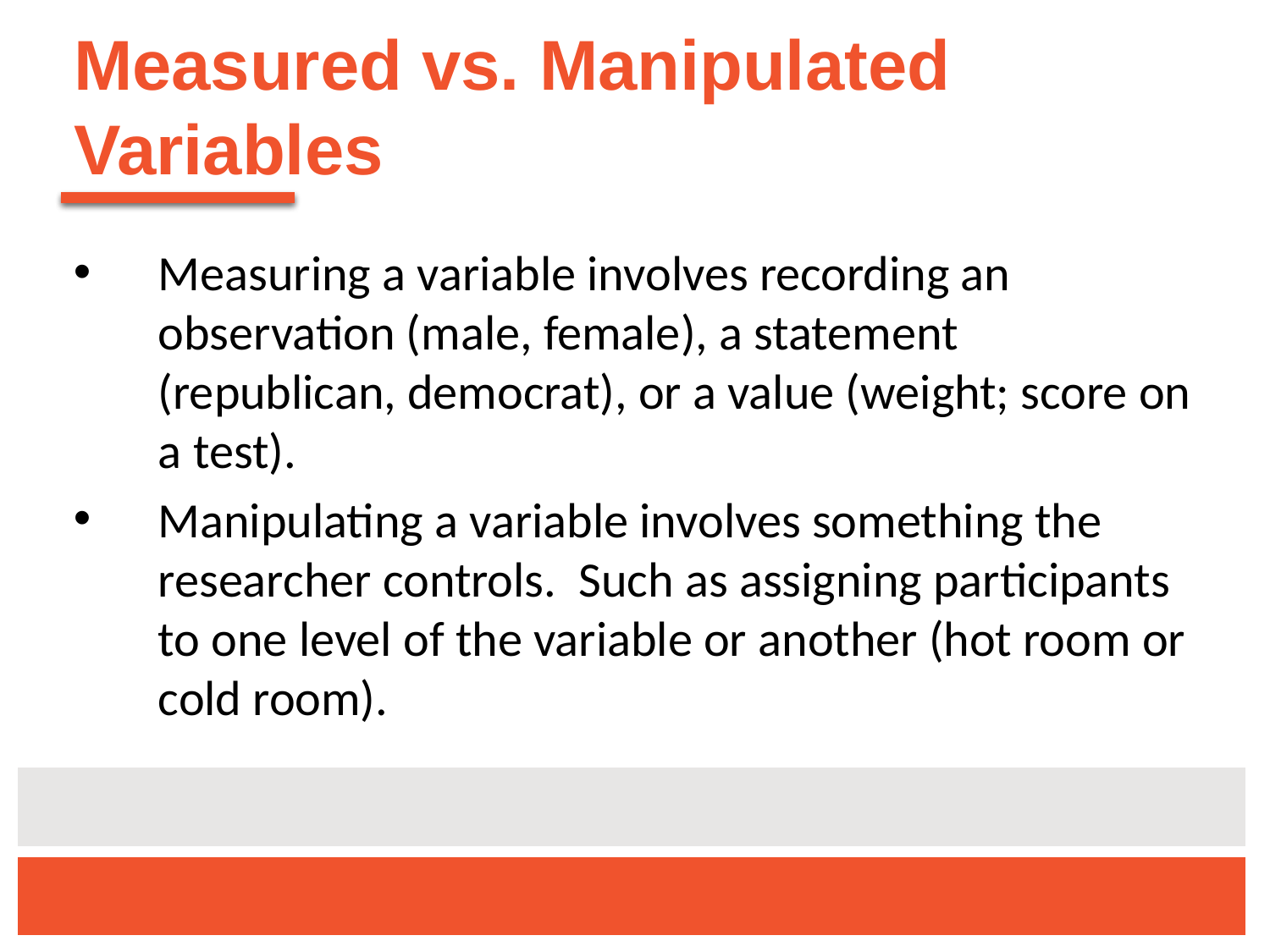

# Measured vs. Manipulated Variables
Measuring a variable involves recording an observation (male, female), a statement (republican, democrat), or a value (weight; score on a test).
Manipulating a variable involves something the researcher controls.  Such as assigning participants to one level of the variable or another (hot room or cold room).